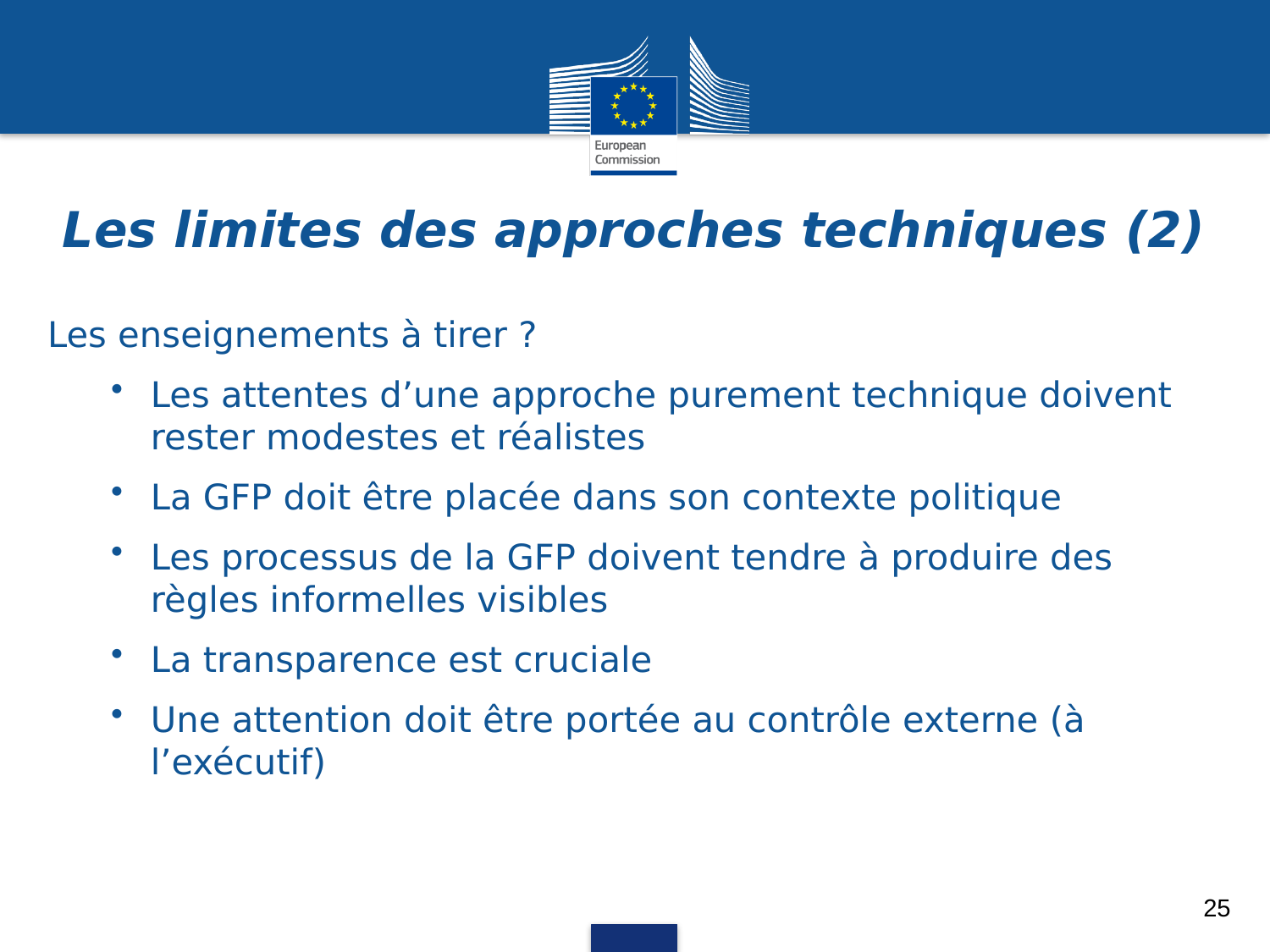

# Les limites des approches techniques (2)
Les enseignements à tirer ?
Les attentes d’une approche purement technique doivent rester modestes et réalistes
La GFP doit être placée dans son contexte politique
Les processus de la GFP doivent tendre à produire des règles informelles visibles
La transparence est cruciale
Une attention doit être portée au contrôle externe (à l’exécutif)

25